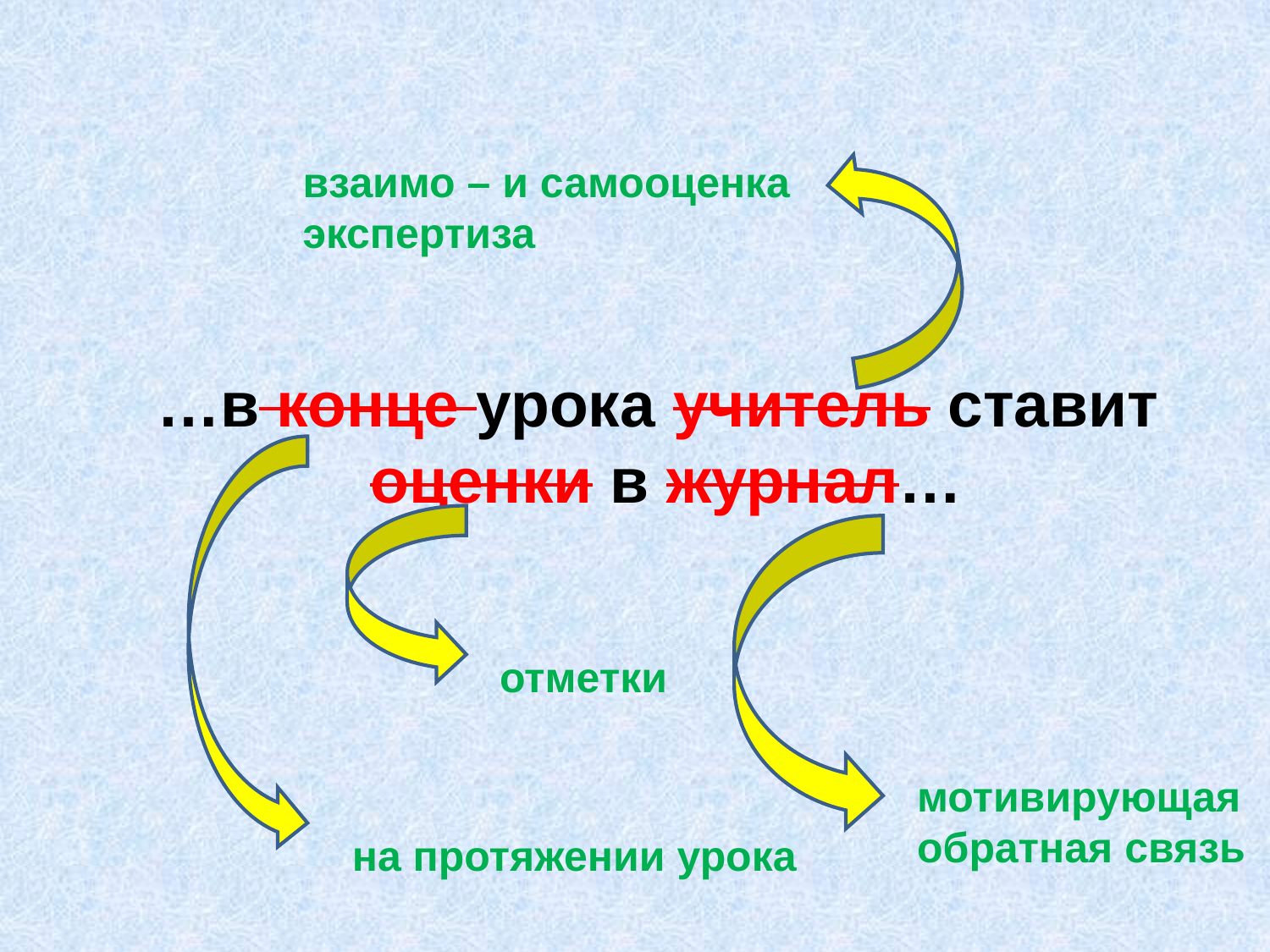

взаимо – и самооценка
экспертиза
…в конце урока учитель ставит
 оценки в журнал…

отметки
мотивирующая
обратная связь
на протяжении урока